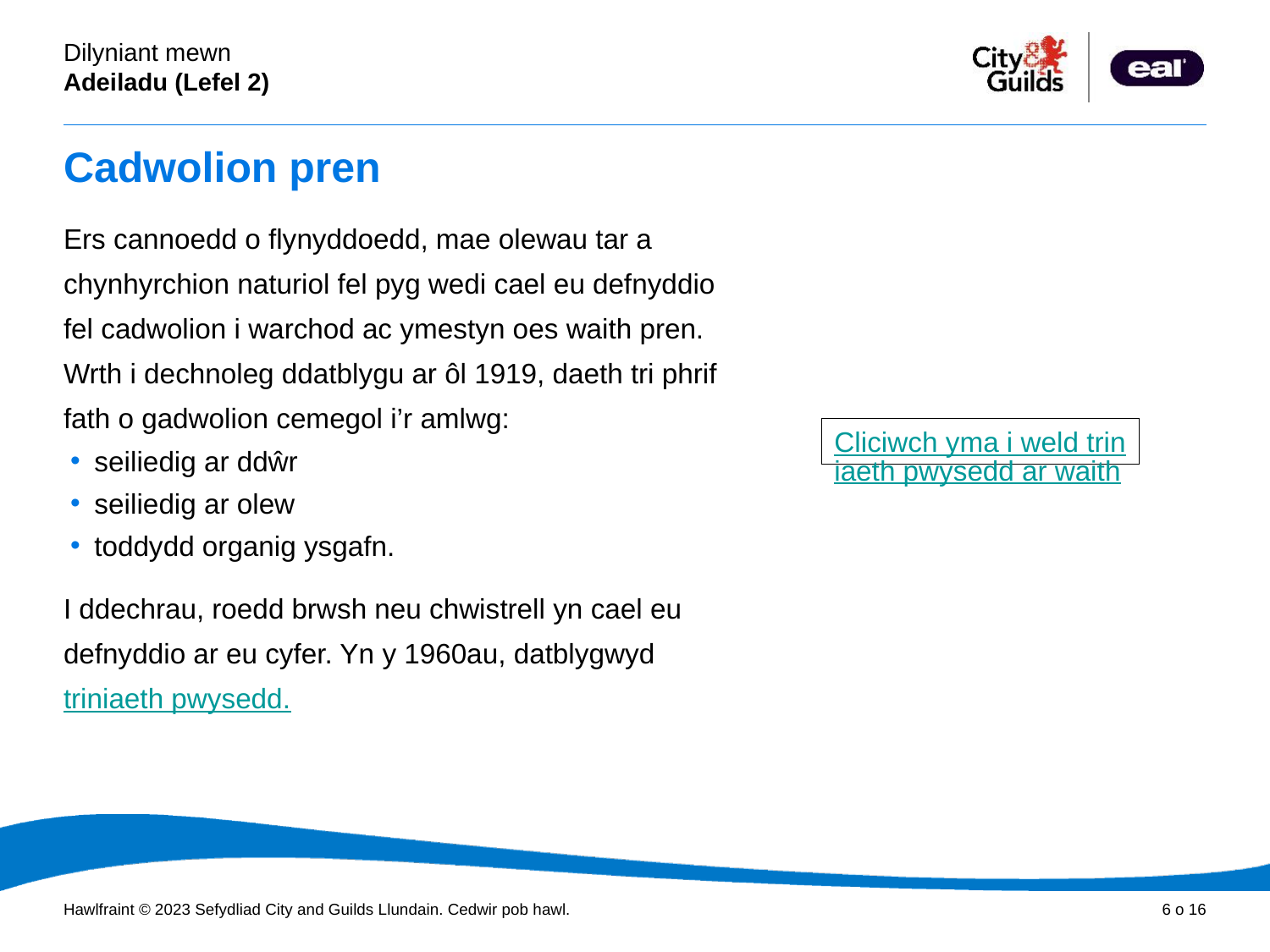

# Cadwolion pren
Ers cannoedd o flynyddoedd, mae olewau tar a chynhyrchion naturiol fel pyg wedi cael eu defnyddio fel cadwolion i warchod ac ymestyn oes waith pren. Wrth i dechnoleg ddatblygu ar ôl 1919, daeth tri phrif fath o gadwolion cemegol i’r amlwg:
seiliedig ar ddŵr
seiliedig ar olew
toddydd organig ysgafn.
I ddechrau, roedd brwsh neu chwistrell yn cael eu defnyddio ar eu cyfer. Yn y 1960au, datblygwyd triniaeth pwysedd.

Cliciwch yma i weld triniaeth pwysedd ar waith